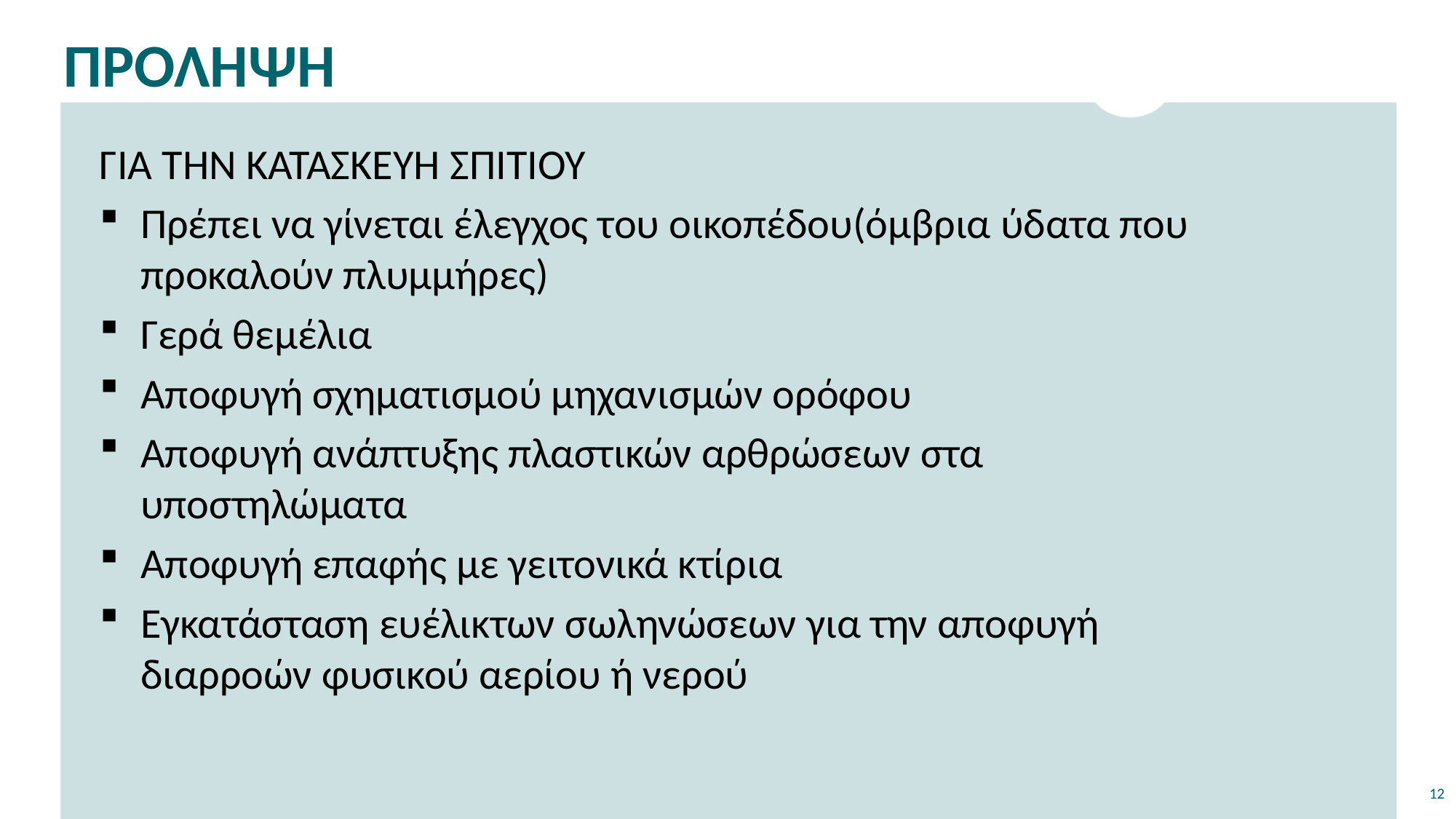

# ΠΡΟΛΗΨΗ
ΓΙΑ ΤΗΝ ΚΑΤΑΣΚΕΥΗ ΣΠΙΤΙΟΥ
Πρέπει να γίνεται έλεγχος του οικοπέδου(όμβρια ύδατα που προκαλούν πλυμμήρες)
Γερά θεμέλια
Αποφυγή σχηματισμού μηχανισμών ορόφου
Αποφυγή ανάπτυξης πλαστικών αρθρώσεων στα υποστηλώματα
Αποφυγή επαφής με γειτονικά κτίρια
Εγκατάσταση ευέλικτων σωληνώσεων για την αποφυγή διαρροών φυσικού αερίου ή νερού